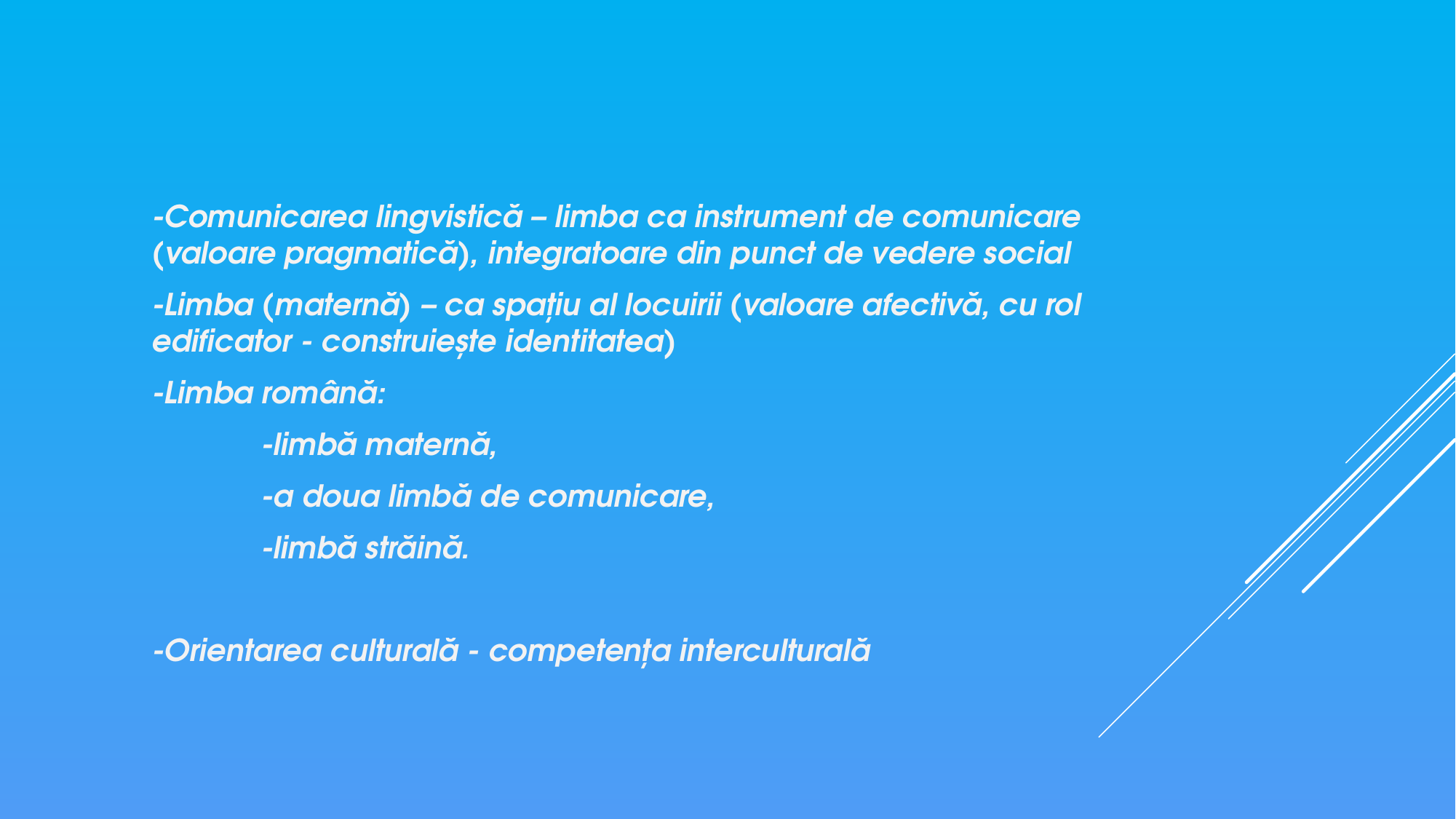

-Comunicarea lingvistică – limba ca instrument de comunicare (valoare pragmatică), integratoare din punct de vedere social
-Limba (maternă) – ca spațiu al locuirii (valoare afectivă, cu rol edificator - construiește identitatea)
-Limba română:
	-limbă maternă,
	-a doua limbă de comunicare,
	-limbă străină.

-Orientarea culturală - competența interculturală